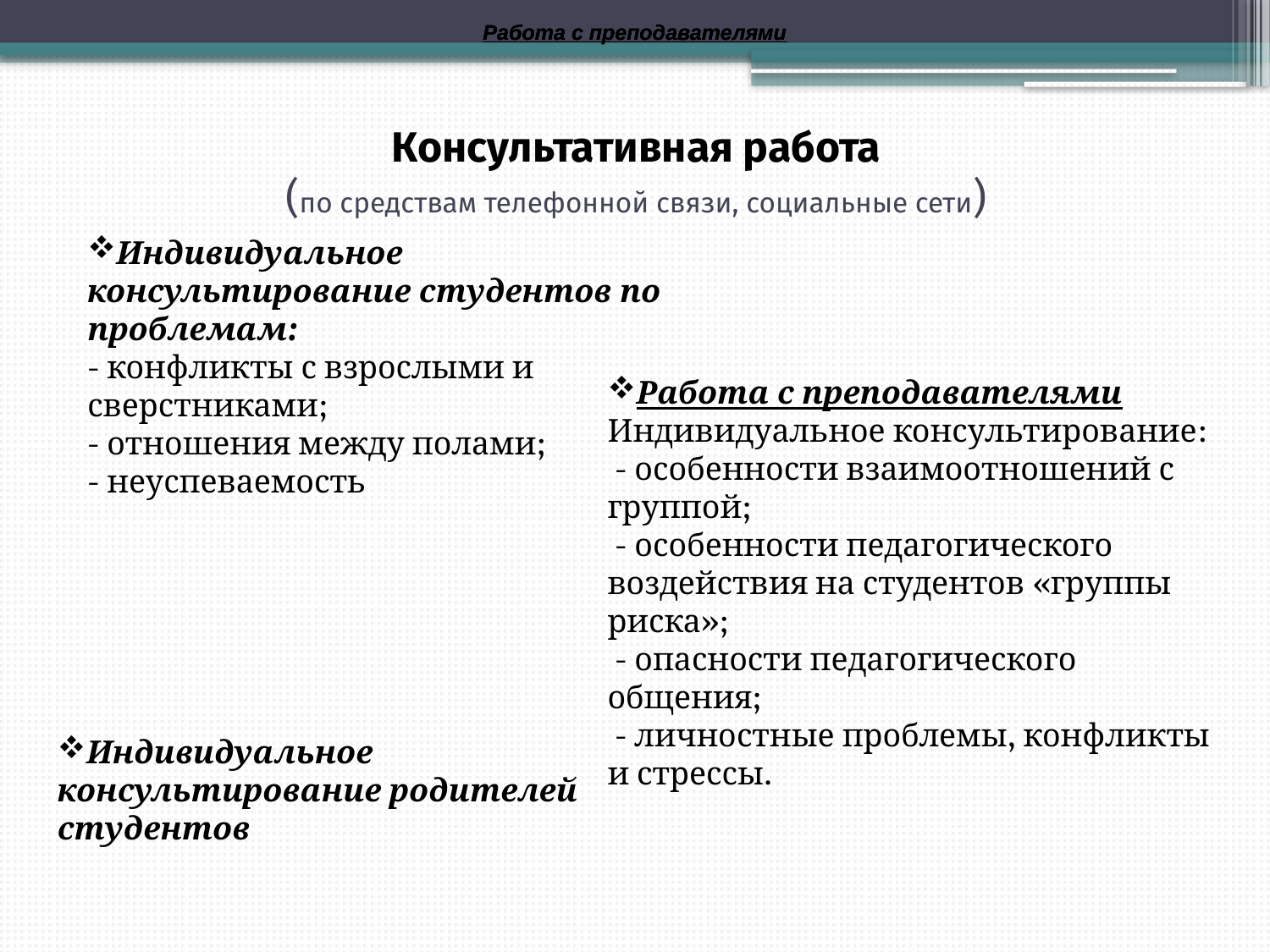

Работа с преподавателями
Работа с преподавателями
Работа с преподавателями
# Консультативная работа (по средствам телефонной связи, социальные сети)
Индивидуальное консультирование студентов по проблемам:
- конфликты с взрослыми и сверстниками;
- отношения между полами;
- неуспеваемость
Работа с преподавателями
Индивидуальное консультирование:
 - особенности взаимоотношений с группой;
 - особенности педагогического воздействия на студентов «группы риска»;
 - опасности педагогического общения;
 - личностные проблемы, конфликты и стрессы.
Индивидуальное консультирование родителей студентов